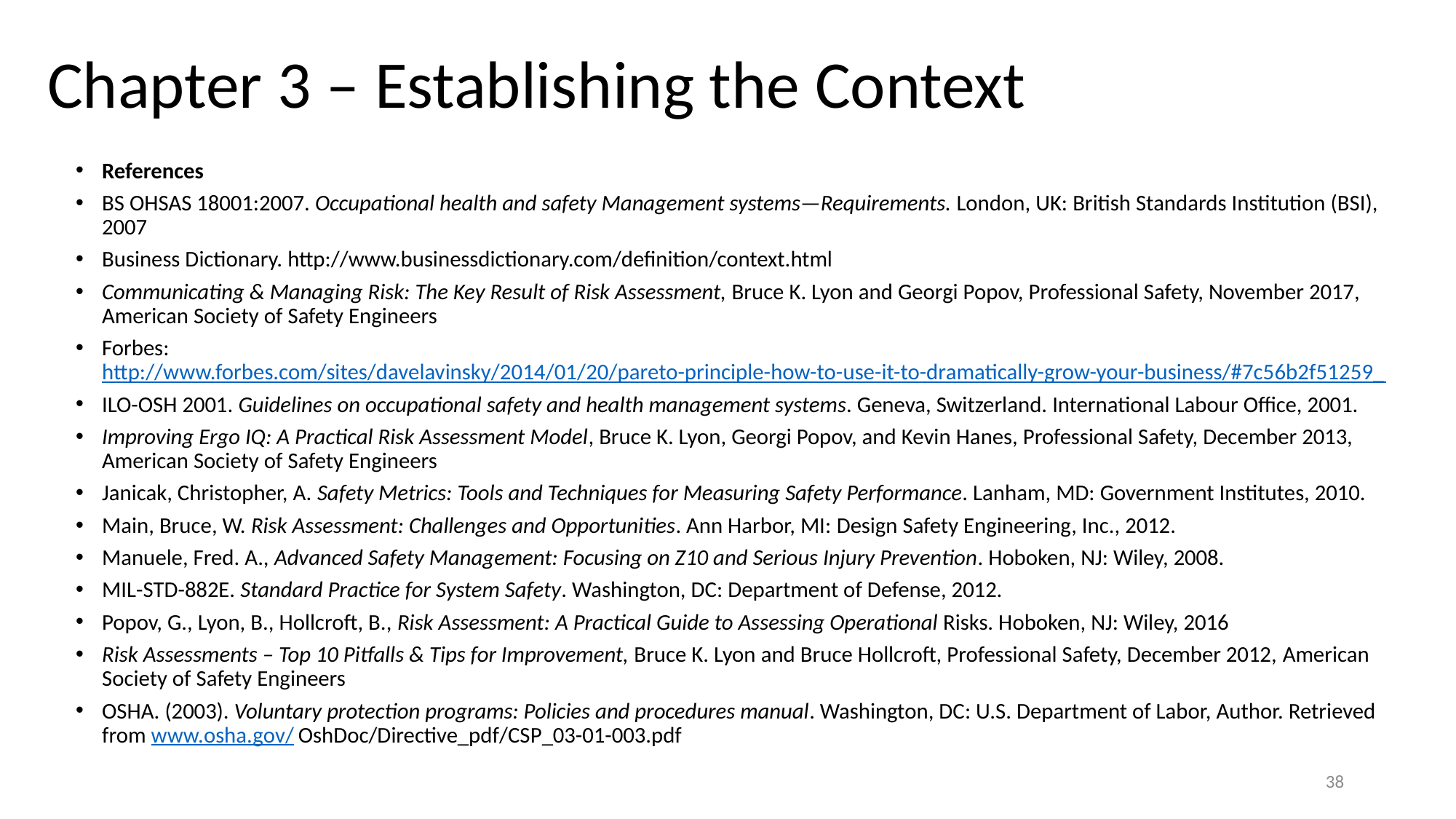

# Chapter 3 – Establishing the Context
References
BS OHSAS 18001:2007. Occupational health and safety Management systems—Requirements. London, UK: British Standards Institution (BSI), 2007
Business Dictionary. http://www.businessdictionary.com/definition/context.html
Communicating & Managing Risk: The Key Result of Risk Assessment, Bruce K. Lyon and Georgi Popov, Professional Safety, November 2017, American Society of Safety Engineers
Forbes: http://www.forbes.com/sites/davelavinsky/2014/01/20/pareto-principle-how-to-use-it-to-dramatically-grow-your-business/#7c56b2f51259_
ILO-OSH 2001. Guidelines on occupational safety and health management systems. Geneva, Switzerland. International Labour Office, 2001.
Improving Ergo IQ: A Practical Risk Assessment Model, Bruce K. Lyon, Georgi Popov, and Kevin Hanes, Professional Safety, December 2013, American Society of Safety Engineers
Janicak, Christopher, A. Safety Metrics: Tools and Techniques for Measuring Safety Performance. Lanham, MD: Government Institutes, 2010.
Main, Bruce, W. Risk Assessment: Challenges and Opportunities. Ann Harbor, MI: Design Safety Engineering, Inc., 2012.
Manuele, Fred. A., Advanced Safety Management: Focusing on Z10 and Serious Injury Prevention. Hoboken, NJ: Wiley, 2008.
MIL-STD-882E. Standard Practice for System Safety. Washington, DC: Department of Defense, 2012.
Popov, G., Lyon, B., Hollcroft, B., Risk Assessment: A Practical Guide to Assessing Operational Risks. Hoboken, NJ: Wiley, 2016
Risk Assessments – Top 10 Pitfalls & Tips for Improvement, Bruce K. Lyon and Bruce Hollcroft, Professional Safety, December 2012, American Society of Safety Engineers
OSHA. (2003). Voluntary protection programs: Policies and procedures manual. Washington, DC: U.S. Department of Labor, Author. Retrieved from www.osha.gov/ OshDoc/Directive_pdf/CSP_03-01-003.pdf

38